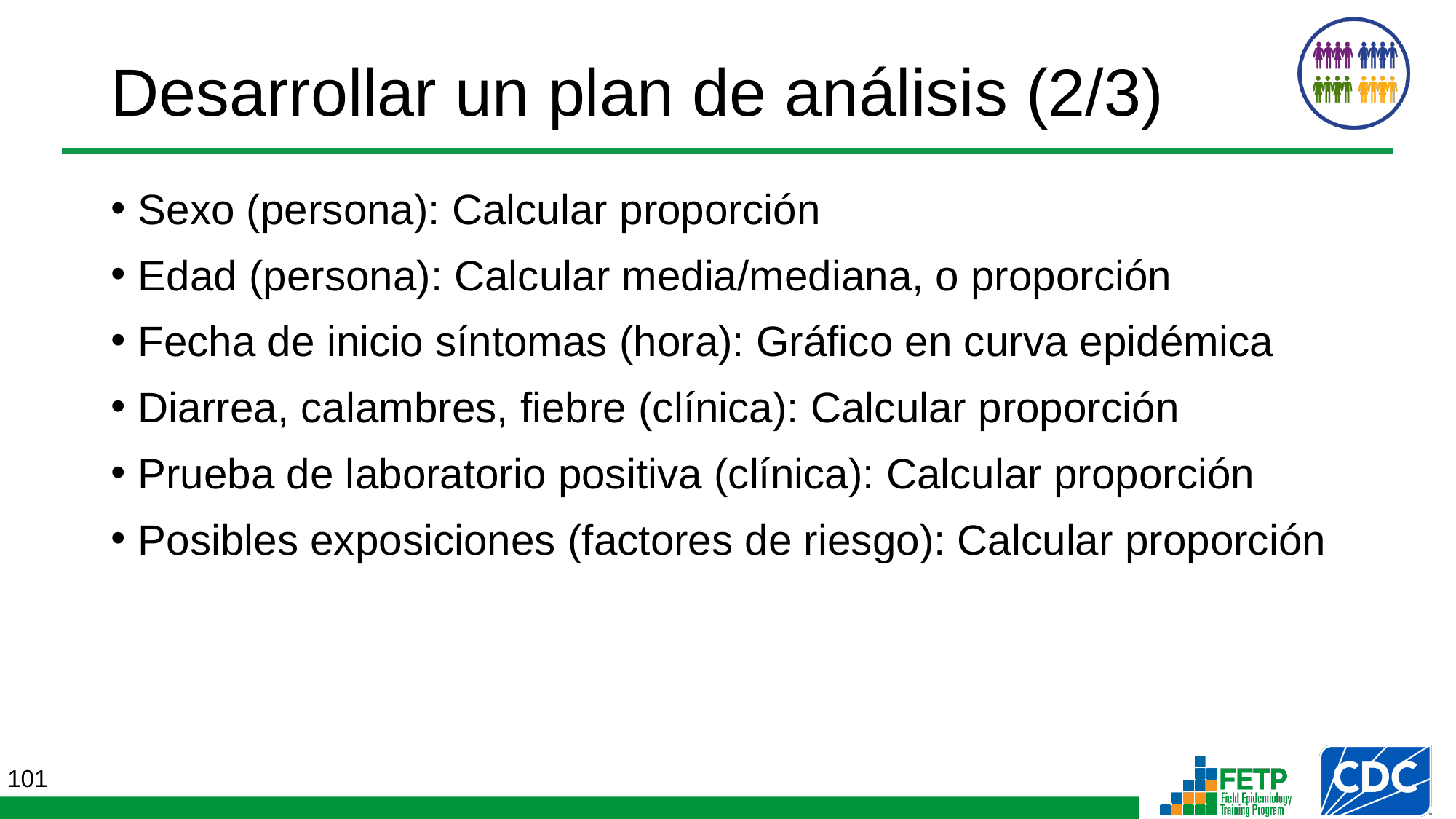

# Desarrollar un plan de análisis (2/3)
Sexo (persona): Calcular proporción
Edad (persona): Calcular media/mediana, o proporción
Fecha de inicio síntomas (hora): Gráfico en curva epidémica
Diarrea, calambres, fiebre (clínica): Calcular proporción
Prueba de laboratorio positiva (clínica): Calcular proporción
Posibles exposiciones (factores de riesgo): Calcular proporción